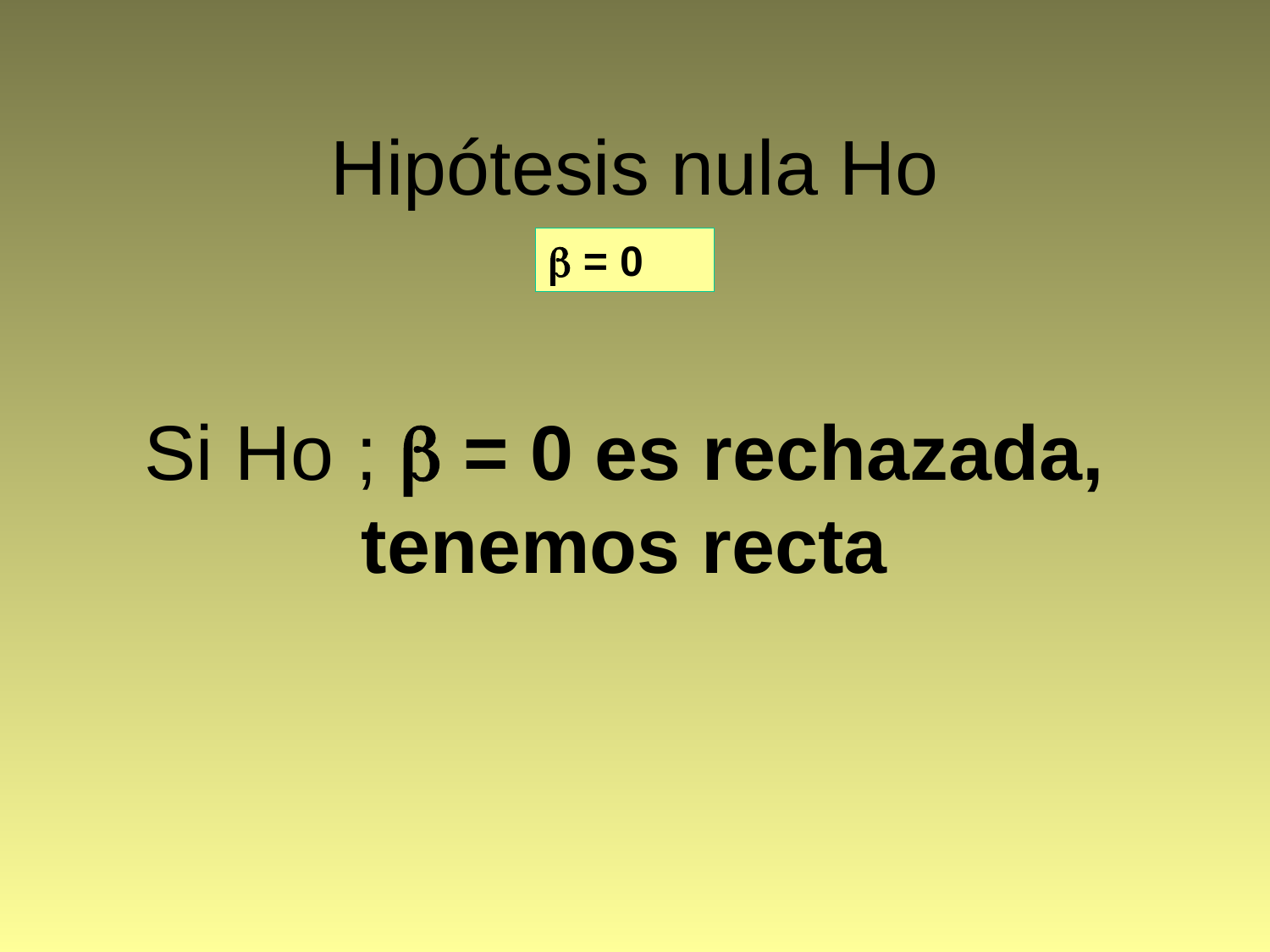

# Hipótesis nula Ho
β = 0
Si Ho ; β = 0 es rechazada, tenemos recta